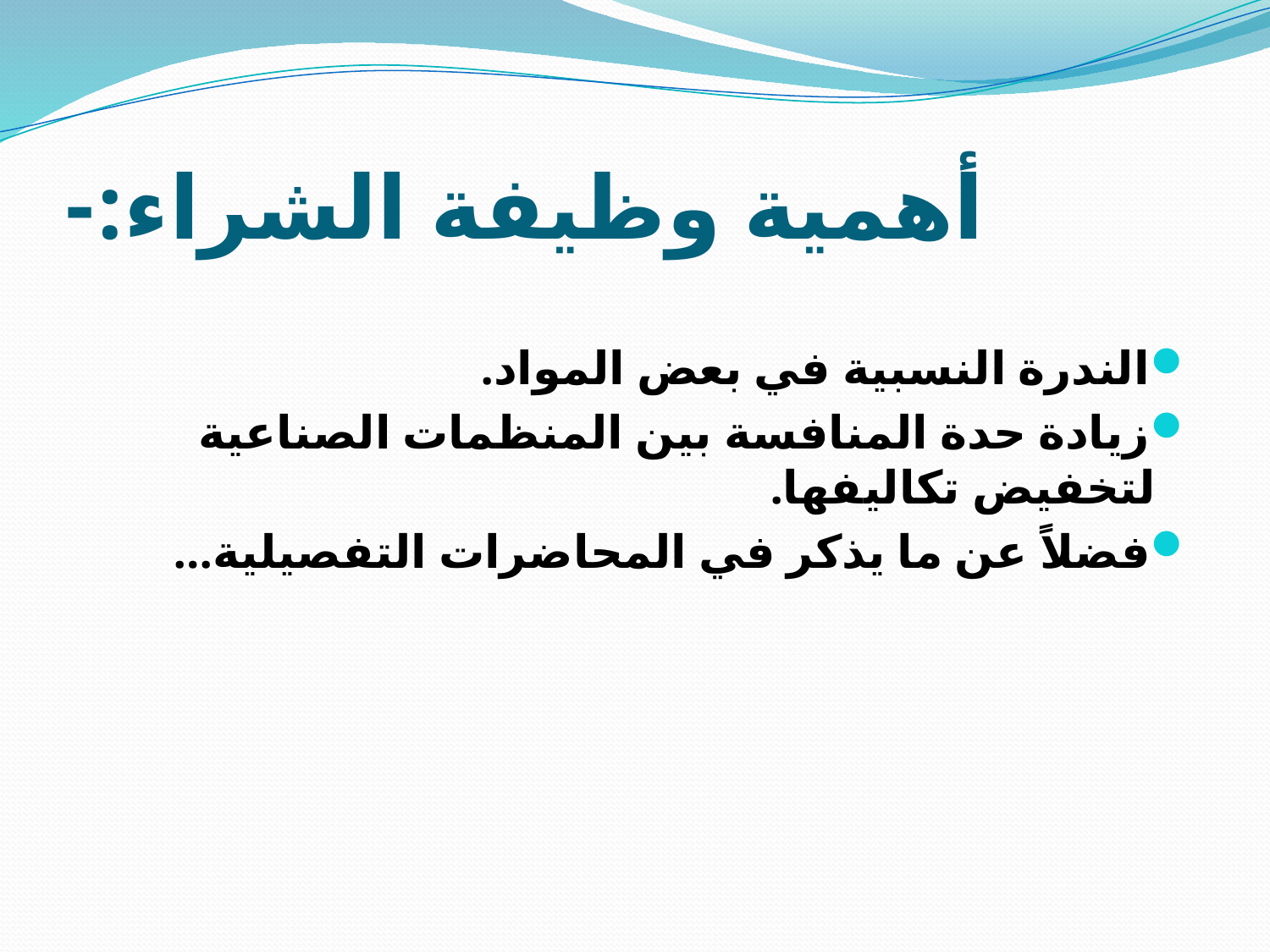

# أهمية وظيفة الشراء:-

الندرة النسبية في بعض المواد.
زيادة حدة المنافسة بين المنظمات الصناعية لتخفيض تكاليفها.
فضلاً عن ما يذكر في المحاضرات التفصيلية...